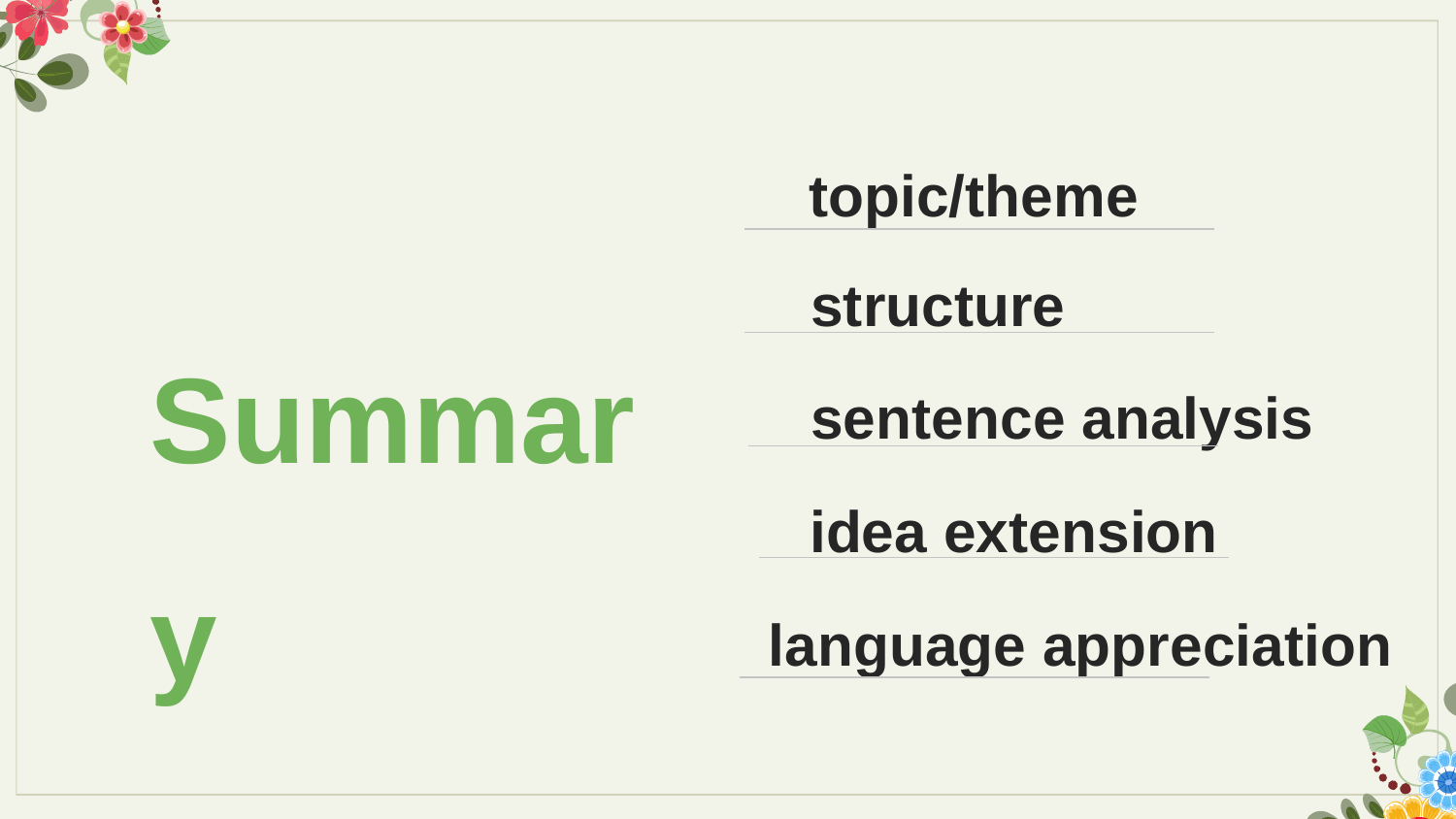

topic/theme
 structure
Summary
 sentence analysis
 idea extension
 language appreciation